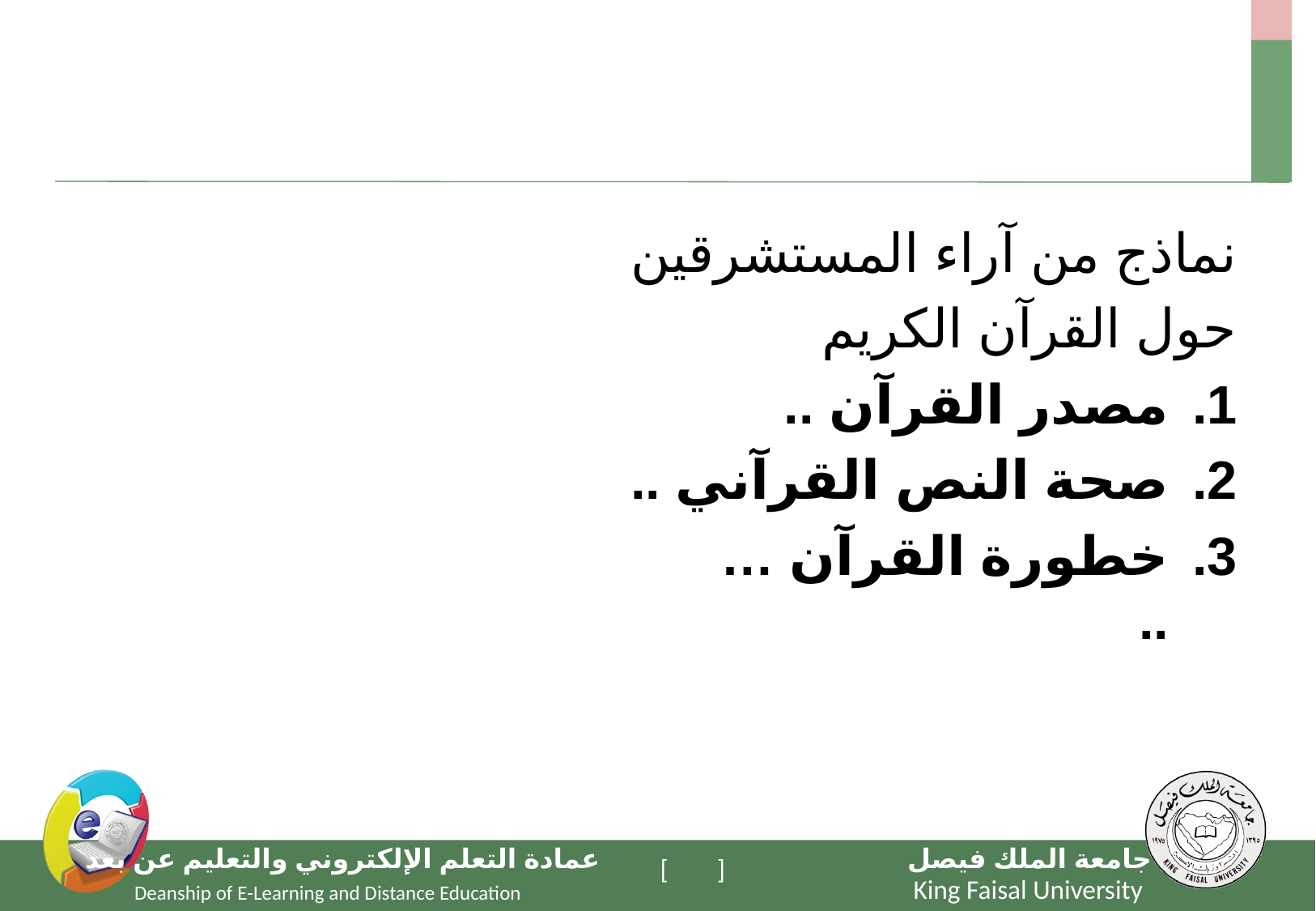

#
نماذج من آراء المستشرقين
حول القرآن الكريم
مصدر القرآن ..
صحة النص القرآني ..
خطورة القرآن …
..